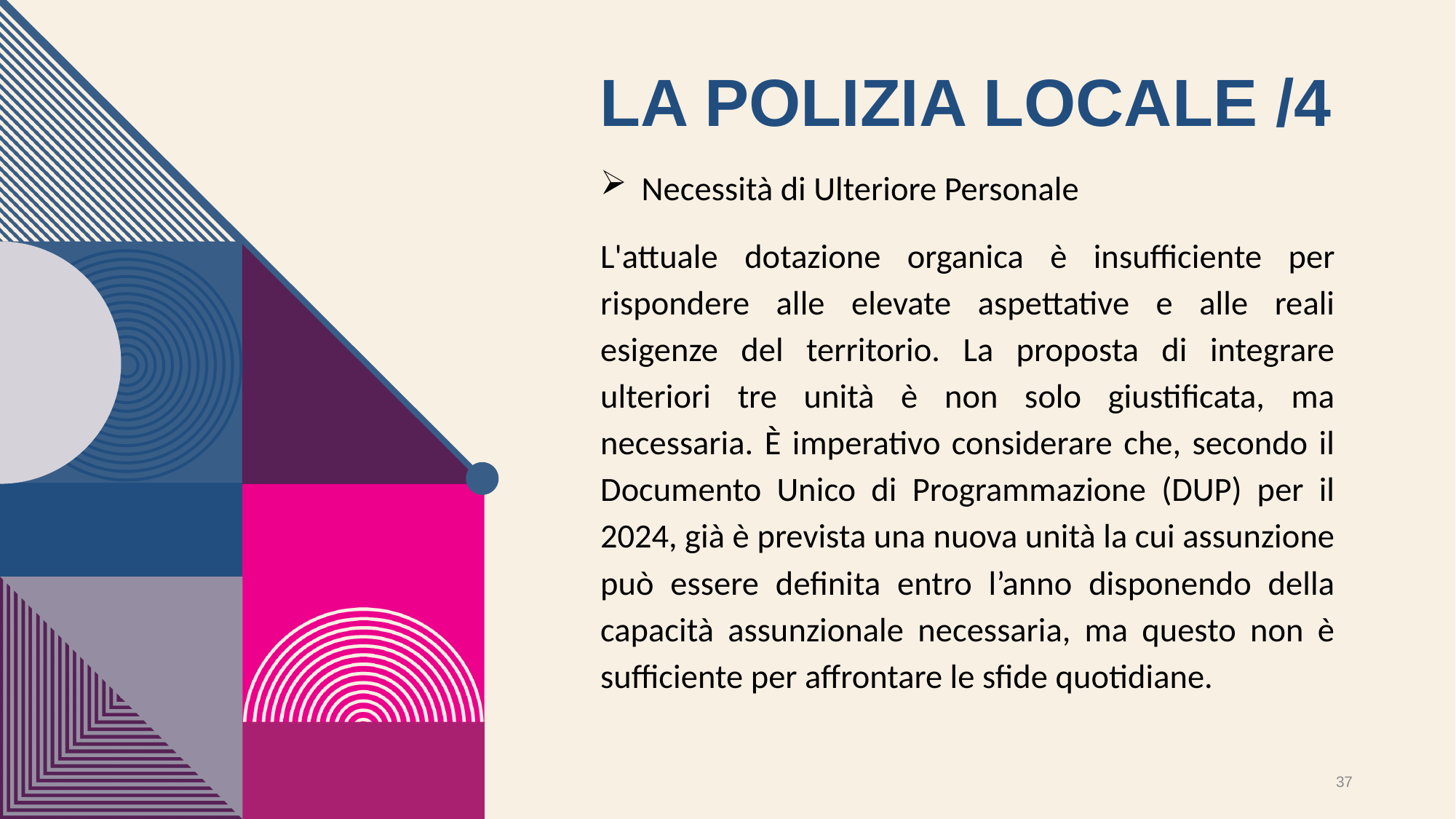

# La polizia locale /4
Necessità di Ulteriore Personale
L'attuale dotazione organica è insufficiente per rispondere alle elevate aspettative e alle reali esigenze del territorio. La proposta di integrare ulteriori tre unità è non solo giustificata, ma necessaria. È imperativo considerare che, secondo il Documento Unico di Programmazione (DUP) per il 2024, già è prevista una nuova unità la cui assunzione può essere definita entro l’anno disponendo della capacità assunzionale necessaria, ma questo non è sufficiente per affrontare le sfide quotidiane.

37